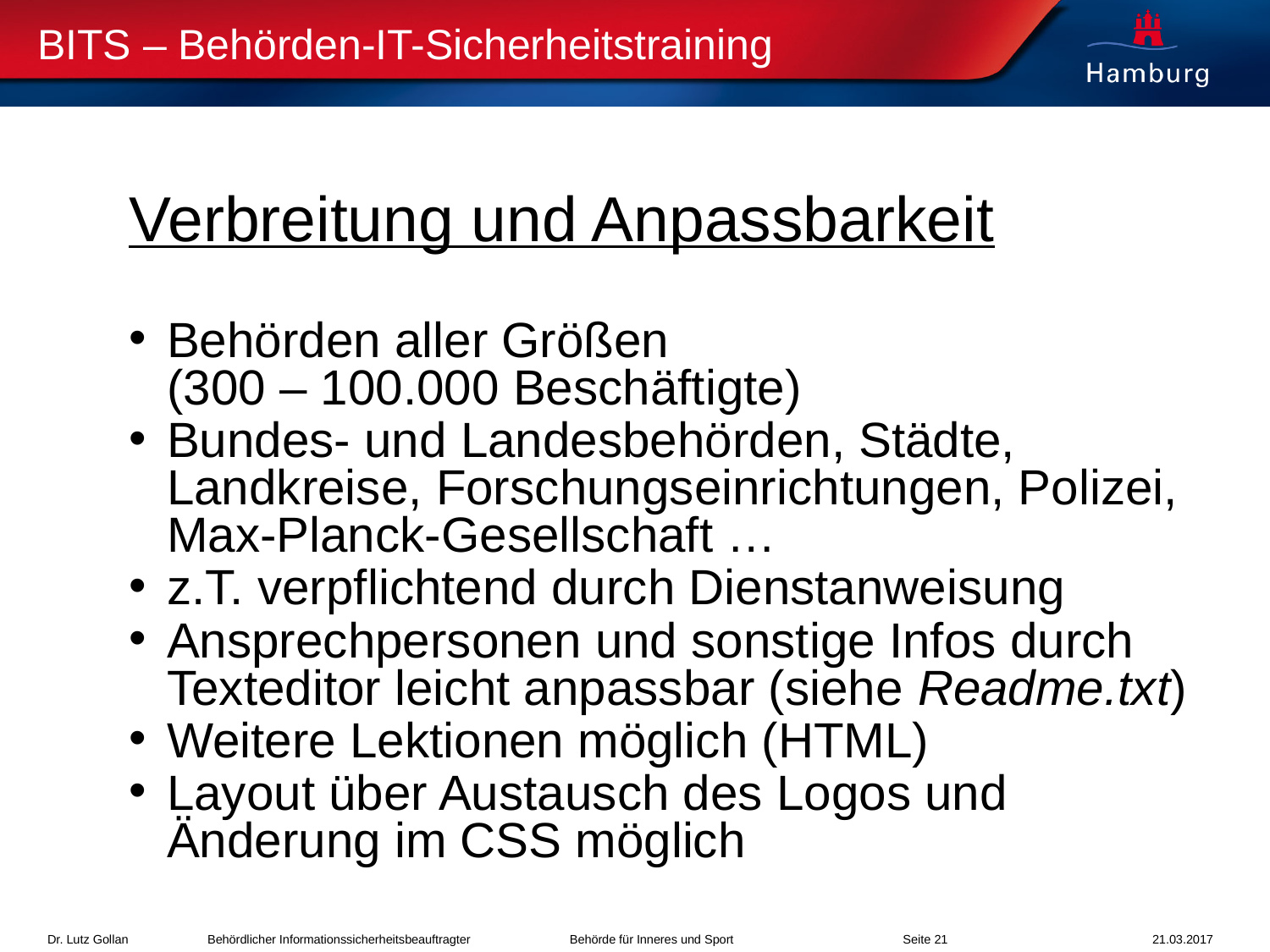

Verbreitung und Anpassbarkeit

Behörden aller Größen
(300 – 100.000 Beschäftigte)
Bundes- und Landesbehörden, Städte, Landkreise, Forschungseinrichtungen, Polizei, Max-Planck-Gesellschaft …
z.T. verpflichtend durch Dienstanweisung
Ansprechpersonen und sonstige Infos durch Texteditor leicht anpassbar (siehe Readme.txt)
Weitere Lektionen möglich (HTML)
Layout über Austausch des Logos und Änderung im CSS möglich